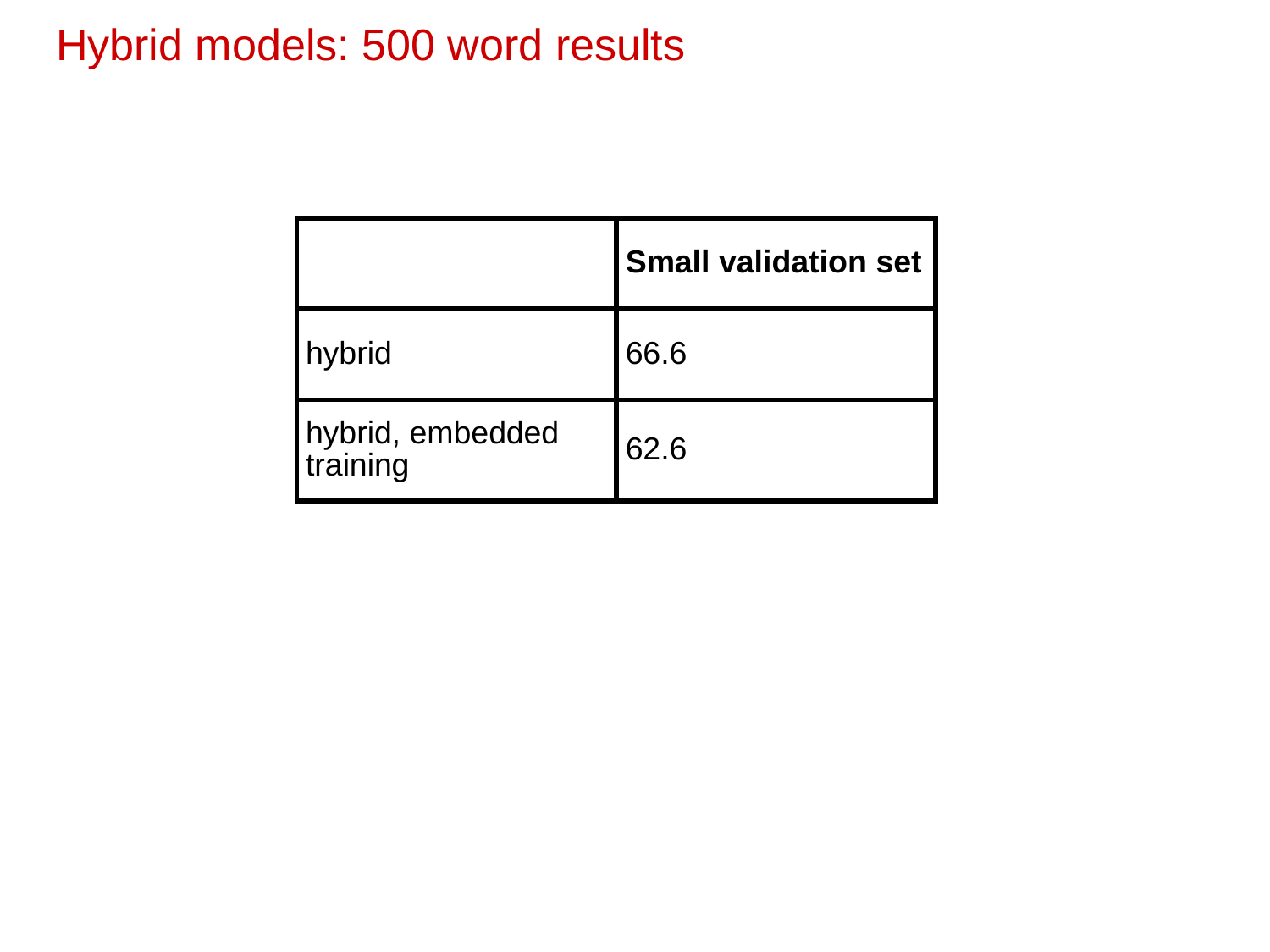

# Hybrid models: 500 word results
|  | Small validation set |
| --- | --- |
| hybrid | 66.6 |
| hybrid, embedded training | 62.6 |